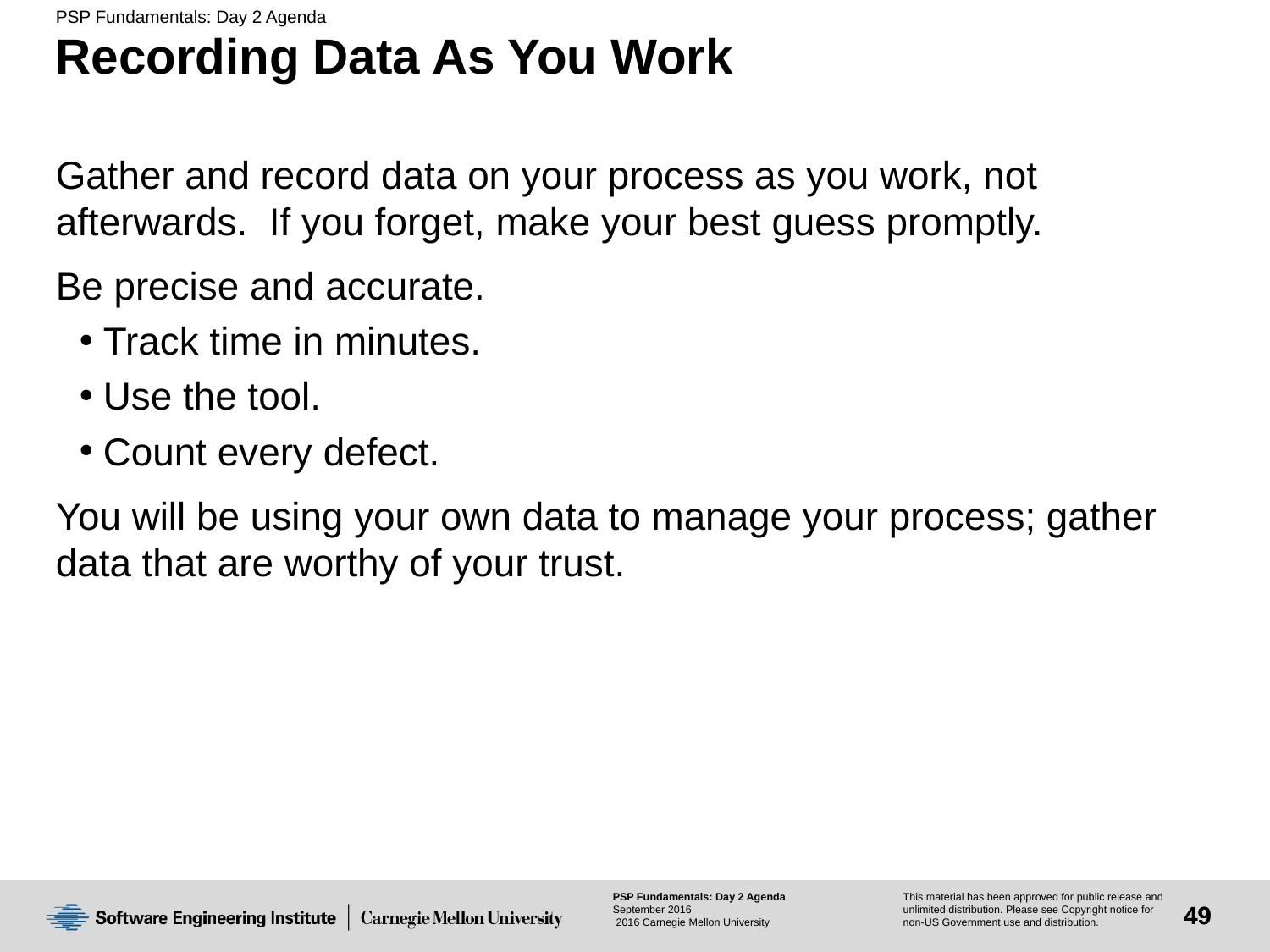

# Recording Data As You Work
Gather and record data on your process as you work, not afterwards.  If you forget, make your best guess promptly.
Be precise and accurate.
Track time in minutes.
Use the tool.
Count every defect.
You will be using your own data to manage your process; gather data that are worthy of your trust.